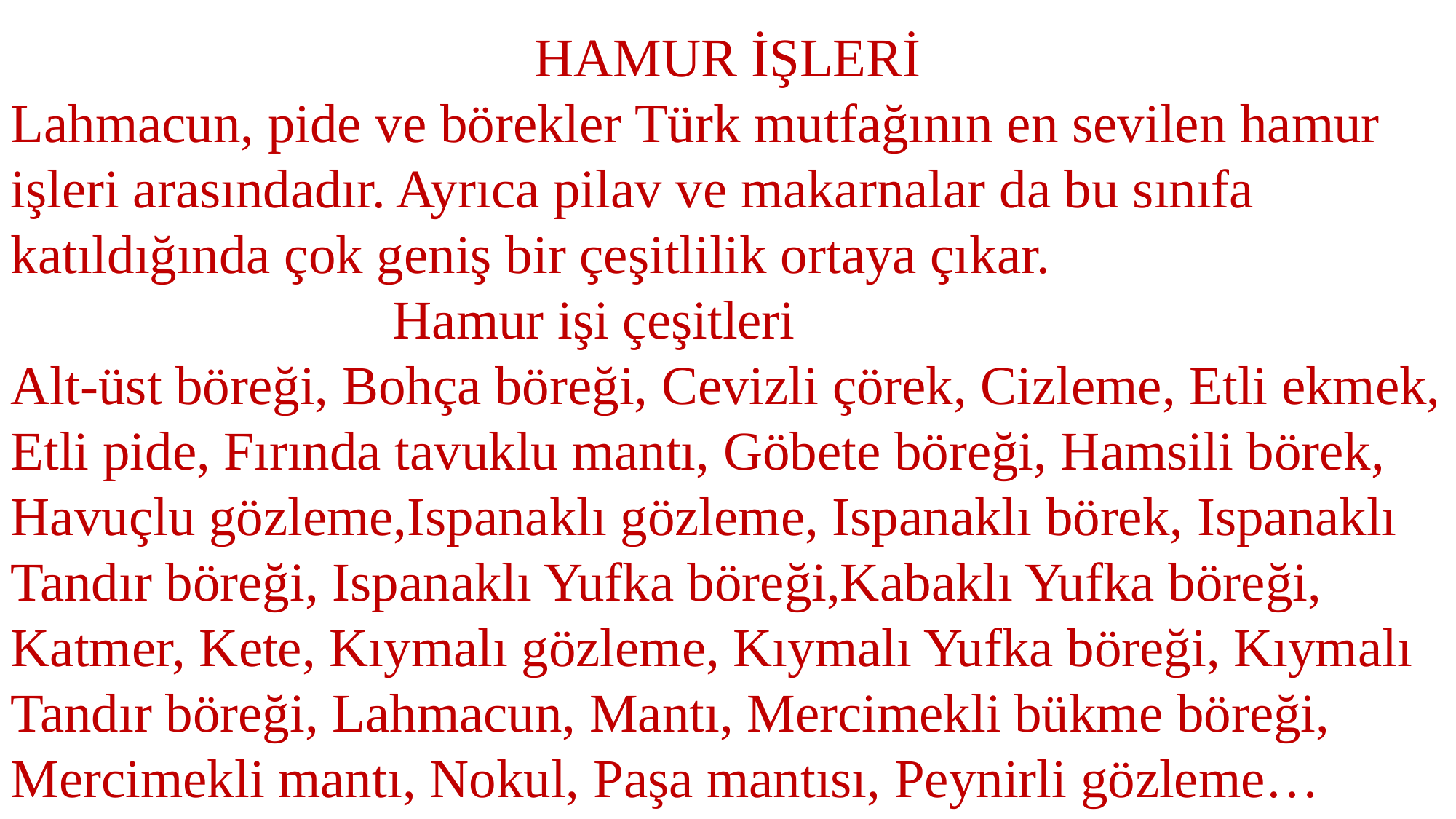

HAMUR İŞLERİ
Lahmacun, pide ve börekler Türk mutfağının en sevilen hamur işleri arasındadır. Ayrıca pilav ve makarnalar da bu sınıfa katıldığında çok geniş bir çeşitlilik ortaya çıkar.
                            Hamur işi çeşitleri
Alt-üst böreği, Bohça böreği, Cevizli çörek, Cizleme, Etli ekmek, Etli pide, Fırında tavuklu mantı, Göbete böreği, Hamsili börek, Havuçlu gözleme,Ispanaklı gözleme, Ispanaklı börek, Ispanaklı Tandır böreği, Ispanaklı Yufka böreği,Kabaklı Yufka böreği, Katmer, Kete, Kıymalı gözleme, Kıymalı Yufka böreği, Kıymalı Tandır böreği, Lahmacun, Mantı, Mercimekli bükme böreği, Mercimekli mantı, Nokul, Paşa mantısı, Peynirli gözleme…